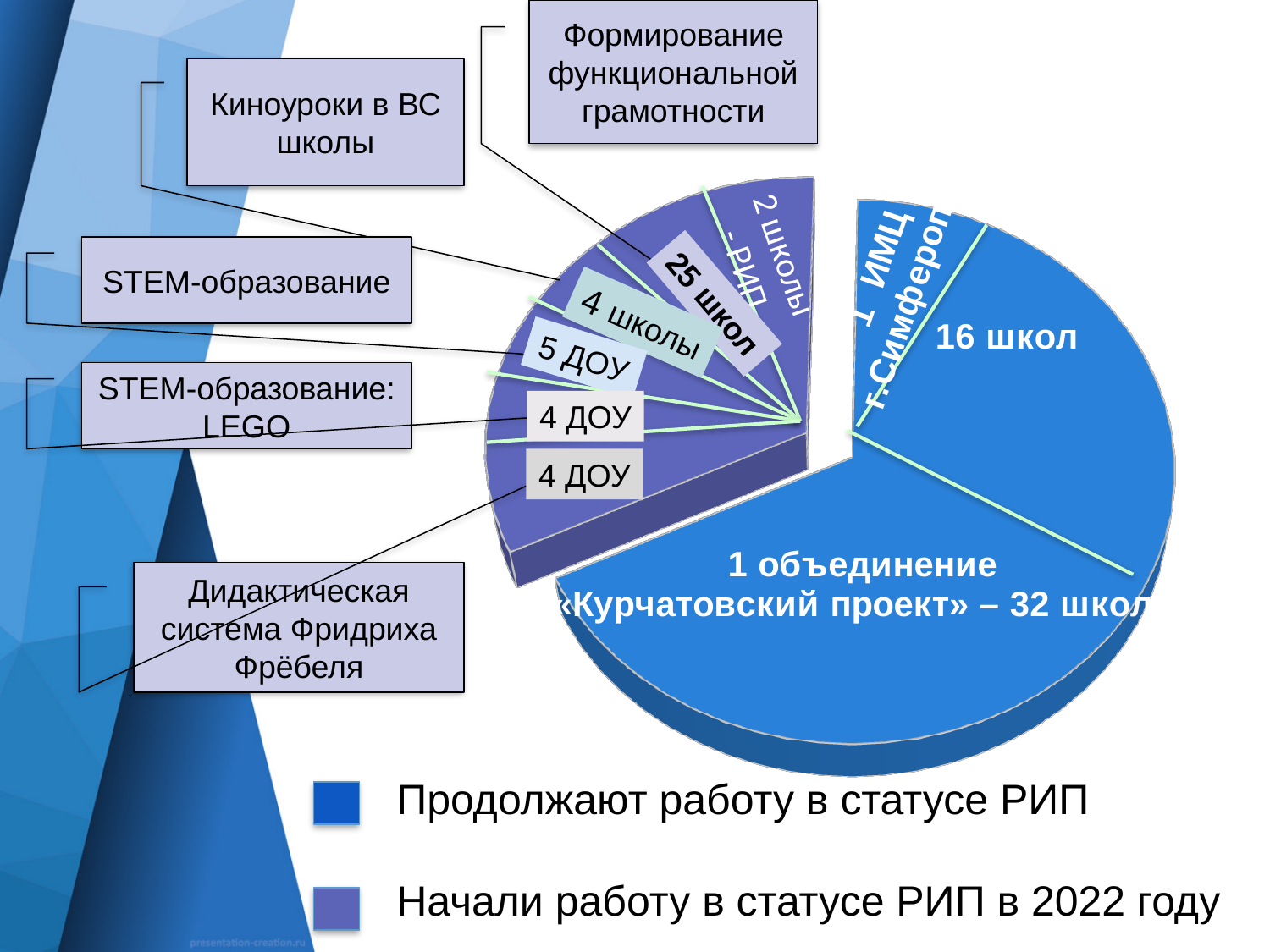

Формирование функциональной грамотности

[unsupported chart]

Киноуроки в ВС школы
2 школы
- РИП
STEM-образование
25 школ
4 школы
5 ДОУ
STEM-образование: LEGO
4 ДОУ
4 ДОУ
Дидактическая система Фридриха Фрёбеля
    Продолжают работу в статусе РИП

    Начали работу в статусе РИП в 2022 году